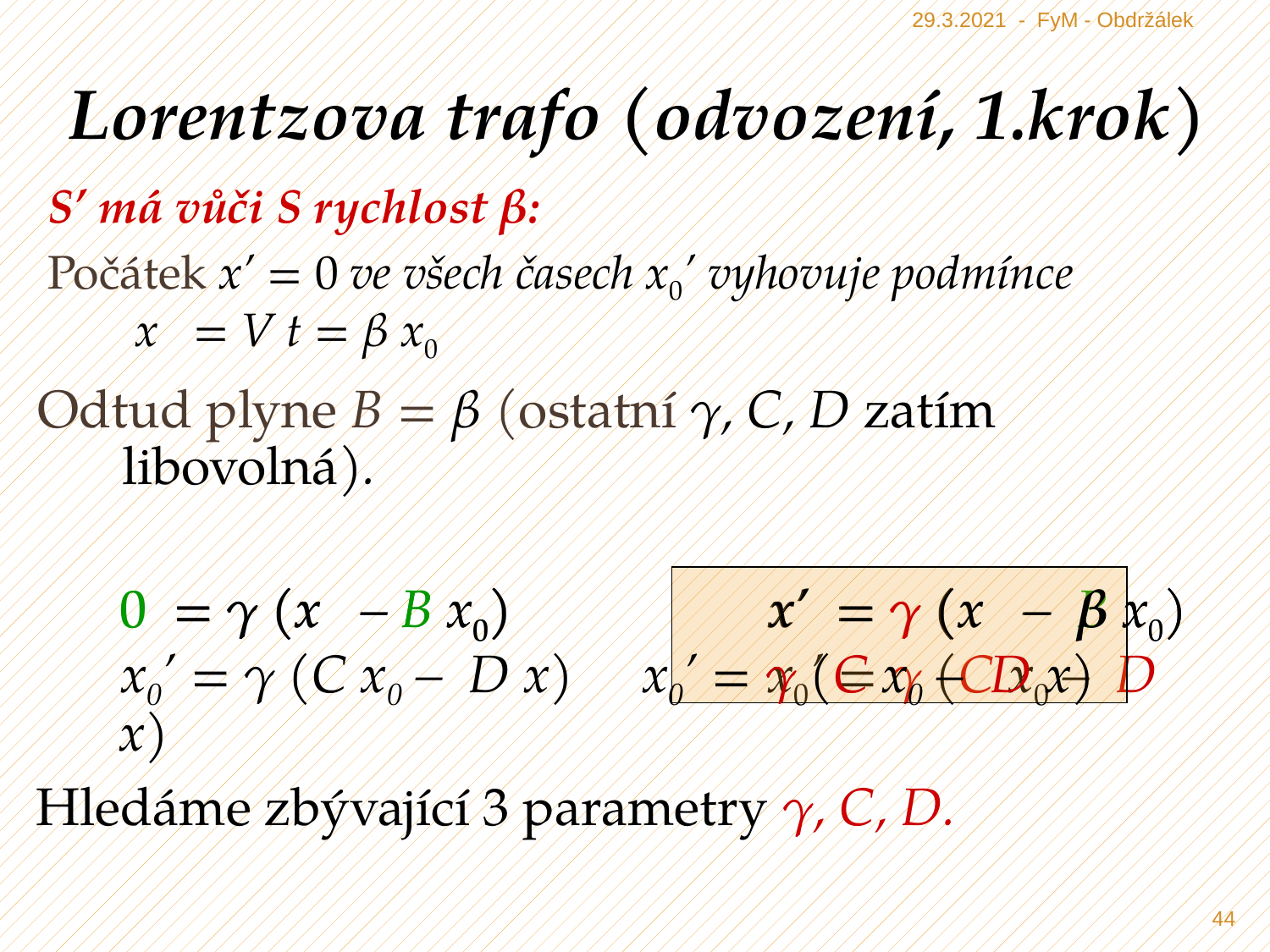

29.3.2021  -  FyM - Obdržálek

Lorentzova trafo (odvození, 1.krok)
S’ má vůči S rychlost β:
Počátek x’ = 0 ve všech časech x0’ vyhovuje podmínce
 x   = V t = β x0
Odtud plyne B = β (ostatní γ, C, D zatím libovolná).

						 x’  = γ (x   –  B x0)
					 x0’ = γ (C x0 –  D x)
	 0  = γ (x   – B x0)
	0  = γ (x   – B x0)		 x’  = γ (x   –  β x0)
x0’ = γ (C x0 –  D x)	 x0’ = γ (C x0 –  D x)
Hledáme zbývající 3 parametry γ, C, D.
44